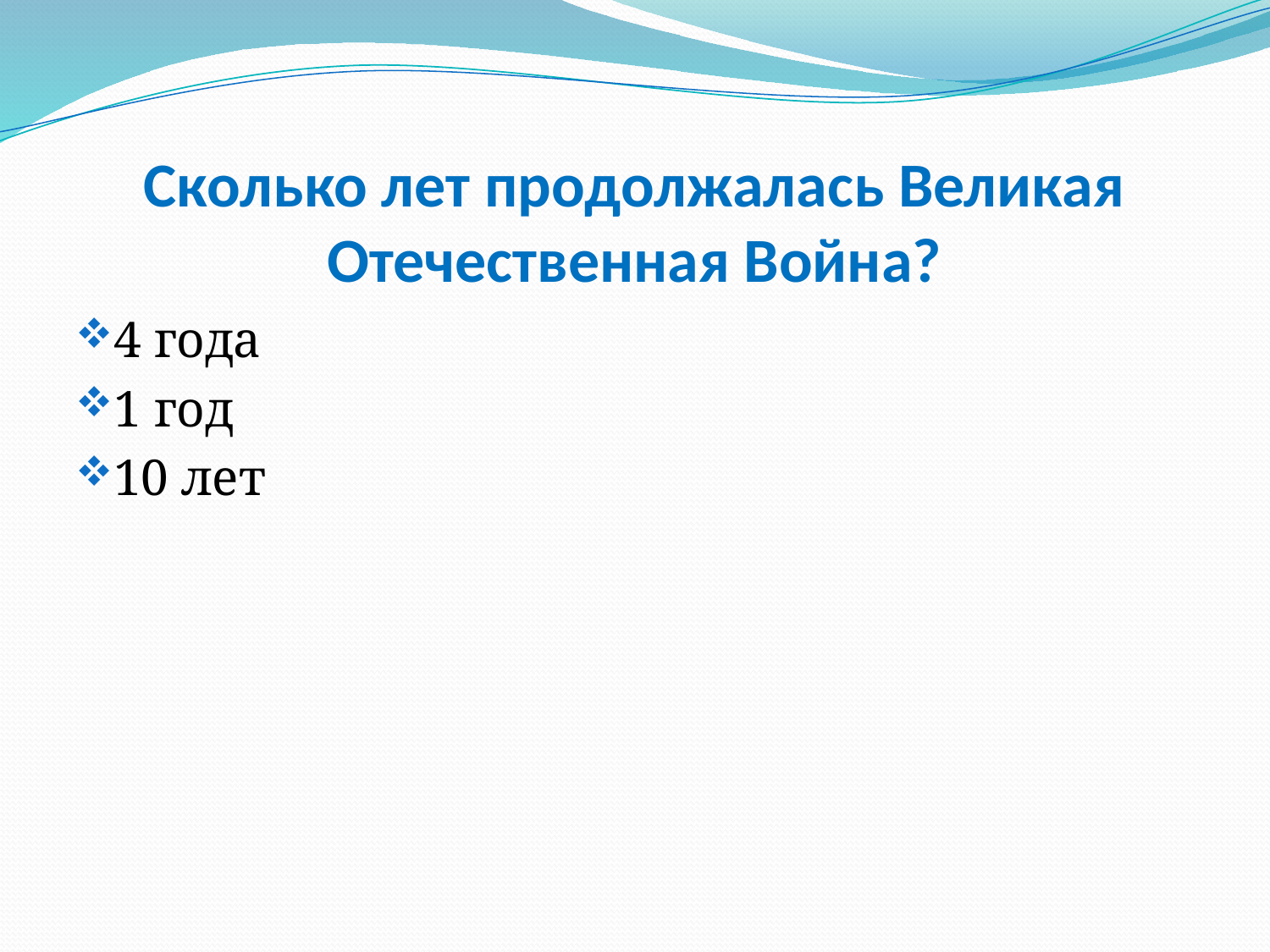

# Сколько лет продолжалась Великая Отечественная Война?

4 года
1 год
10 лет